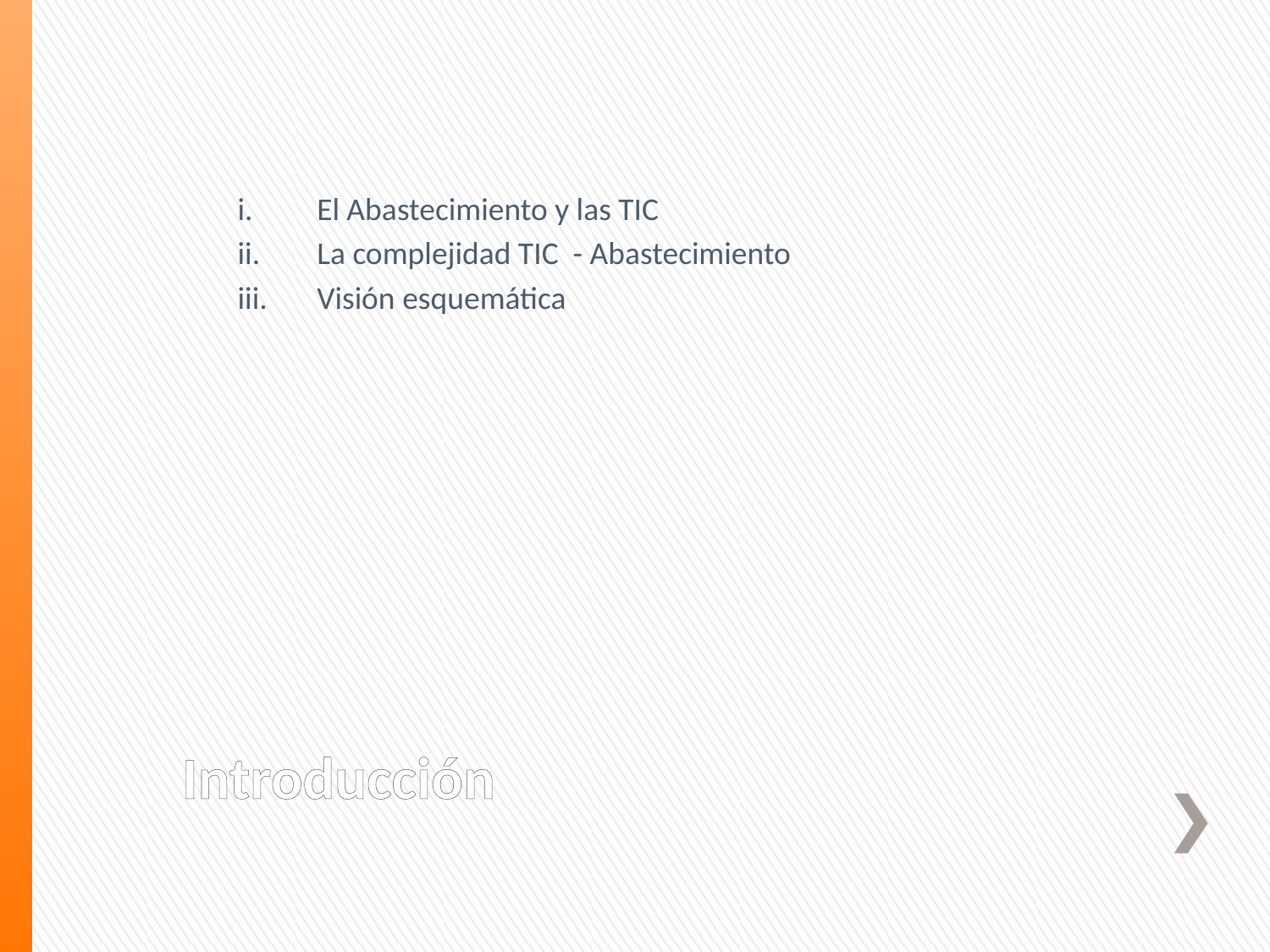

El Abastecimiento y las TIC
La complejidad TIC  - Abastecimiento
Visión esquemática
# Introducción